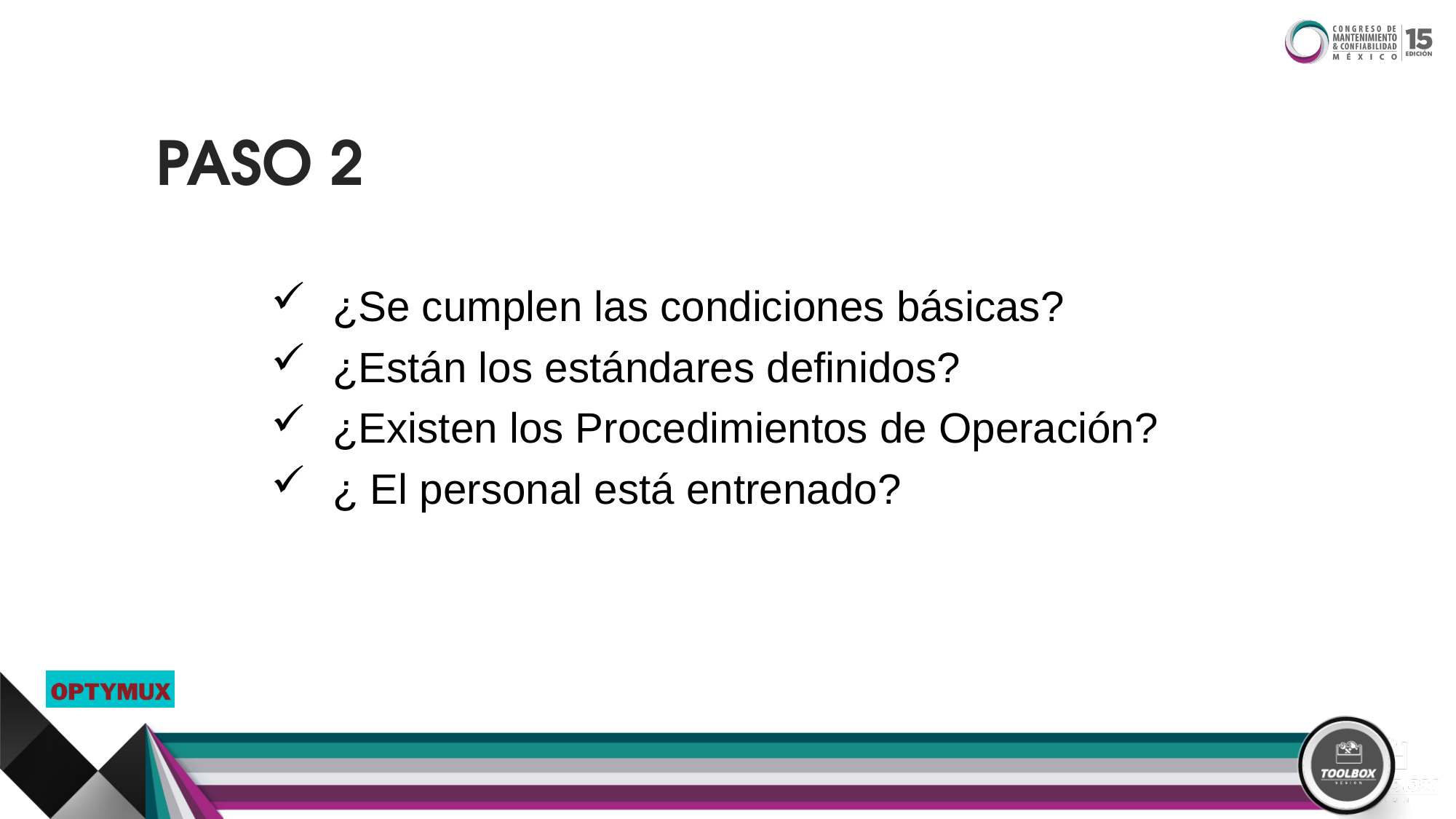

PASO 2
¿Se cumplen las condiciones básicas?
¿Están los estándares definidos?
¿Existen los Procedimientos de Operación?
¿ El personal está entrenado?